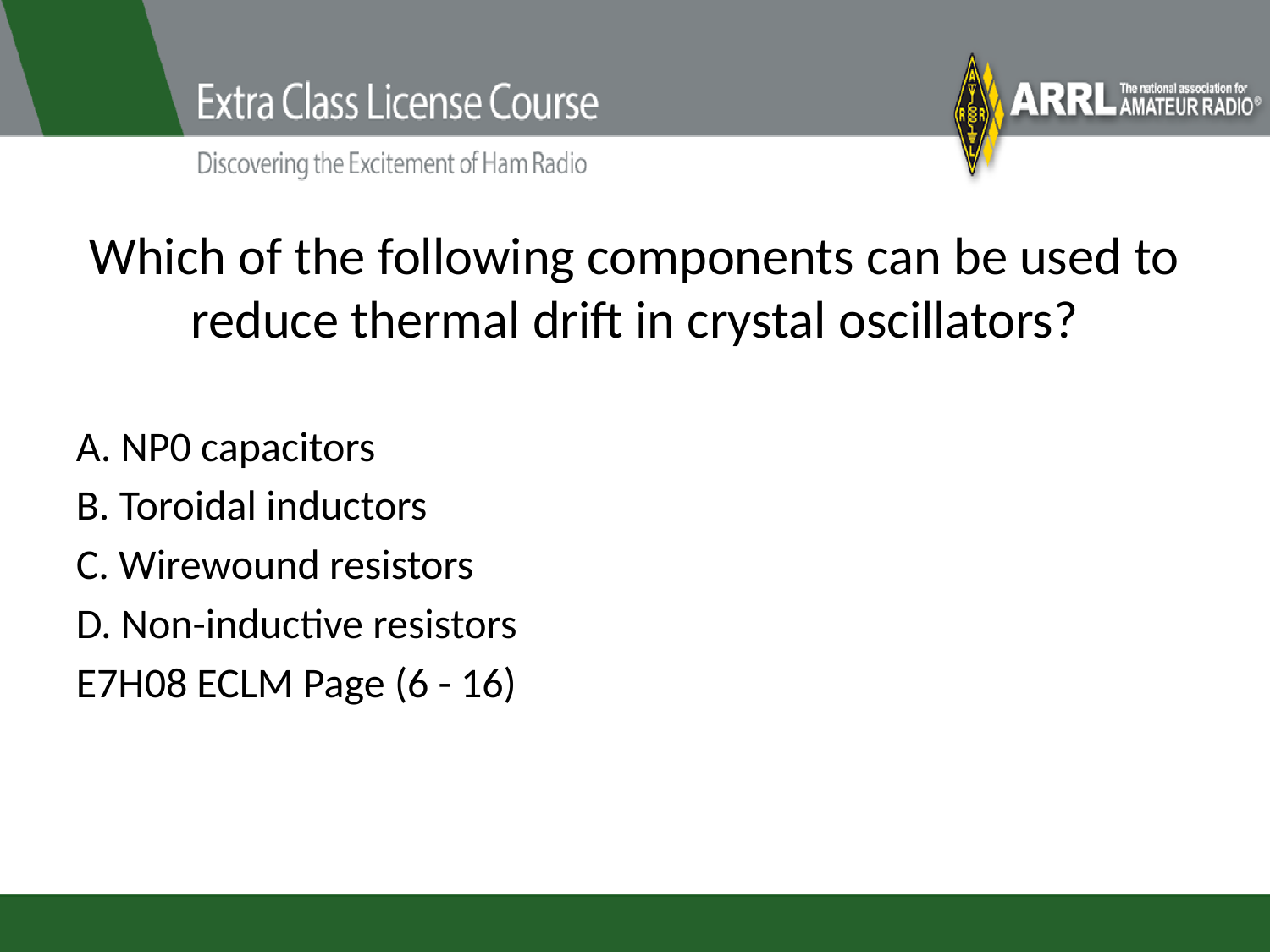

# Which of the following components can be used to reduce thermal drift in crystal oscillators?
A. NP0 capacitors
B. Toroidal inductors
C. Wirewound resistors
D. Non-inductive resistors
E7H08 ECLM Page (6 - 16)